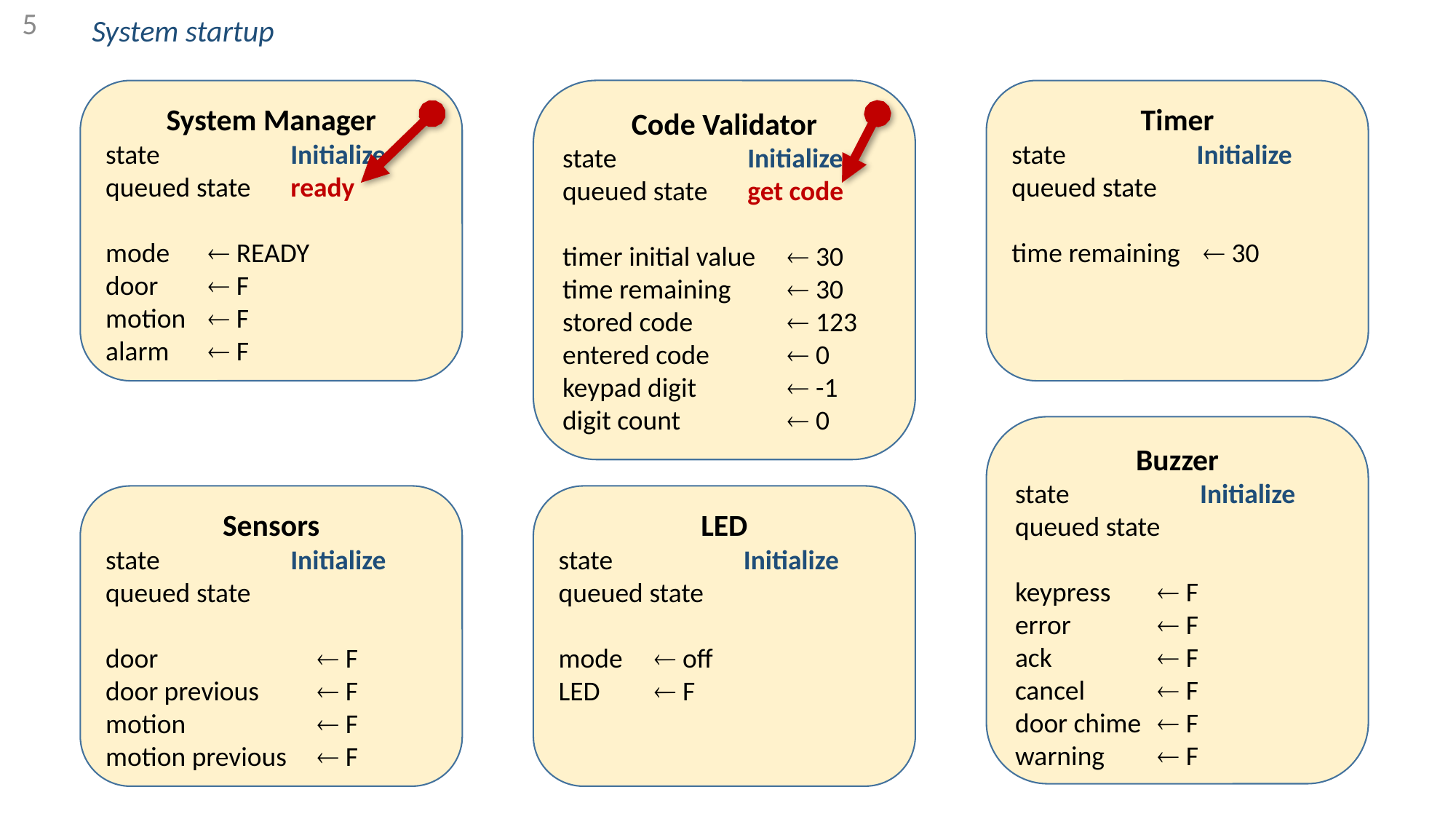

5
System startup
Code Validator
state	Initialize
queued state	get code

timer initial value	← 30
time remaining	← 30
stored code	← 123
entered code	← 0
keypad digit	← -1
digit count	← 0

Timer
state	Initialize
queued state

time remaining	← 30

System Manager
state	Initialize
queued state	ready

mode	← READY
door	← F
motion	← F
alarm	← F
Buzzer
state	Initialize
queued state

keypress	← F
error	← F
ack	← F
cancel	← F
door chime	← F
warning	← F

Sensors
state	Initialize
queued state

door	← F
door previous	← F
motion	← F
motion previous	← F

LED
state	Initialize
queued state

mode	← off
LED	← F